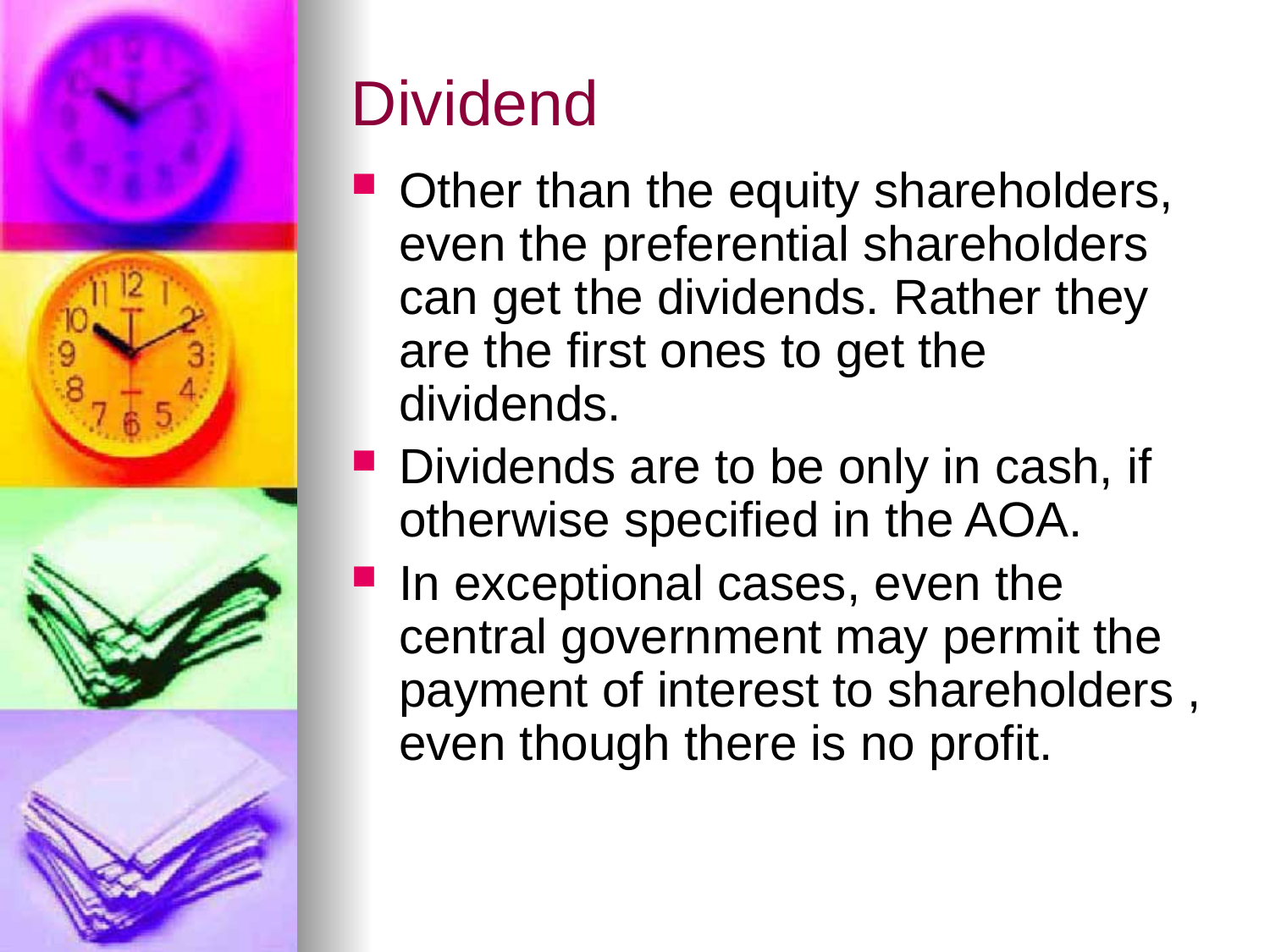

# Dividend
Other than the equity shareholders, even the preferential shareholders can get the dividends. Rather they are the first ones to get the dividends.
Dividends are to be only in cash, if otherwise specified in the AOA.
In exceptional cases, even the central government may permit the payment of interest to shareholders , even though there is no profit.